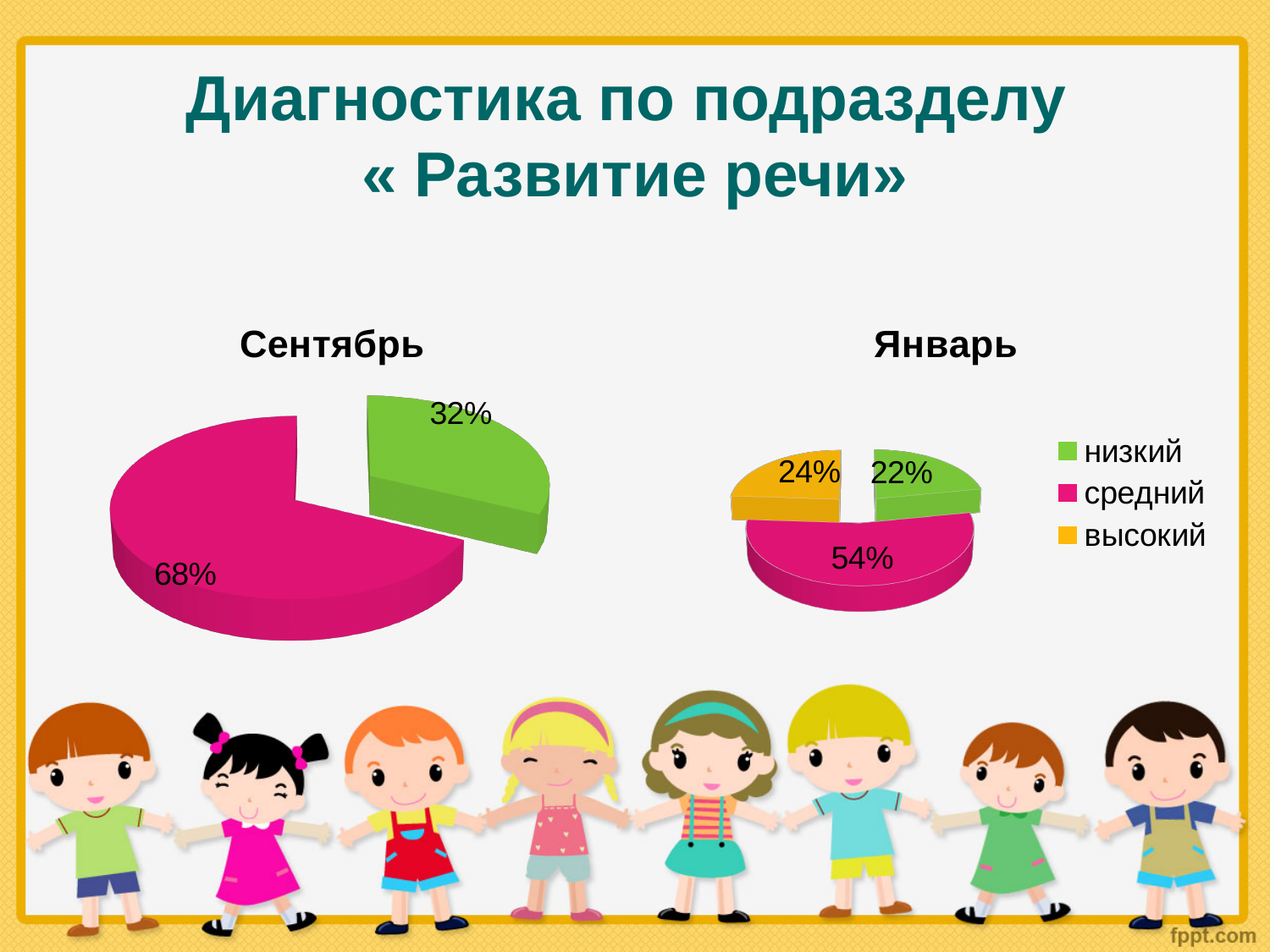

# Диагностика по подразделу « Развитие речи»

[unsupported chart]

[unsupported chart]